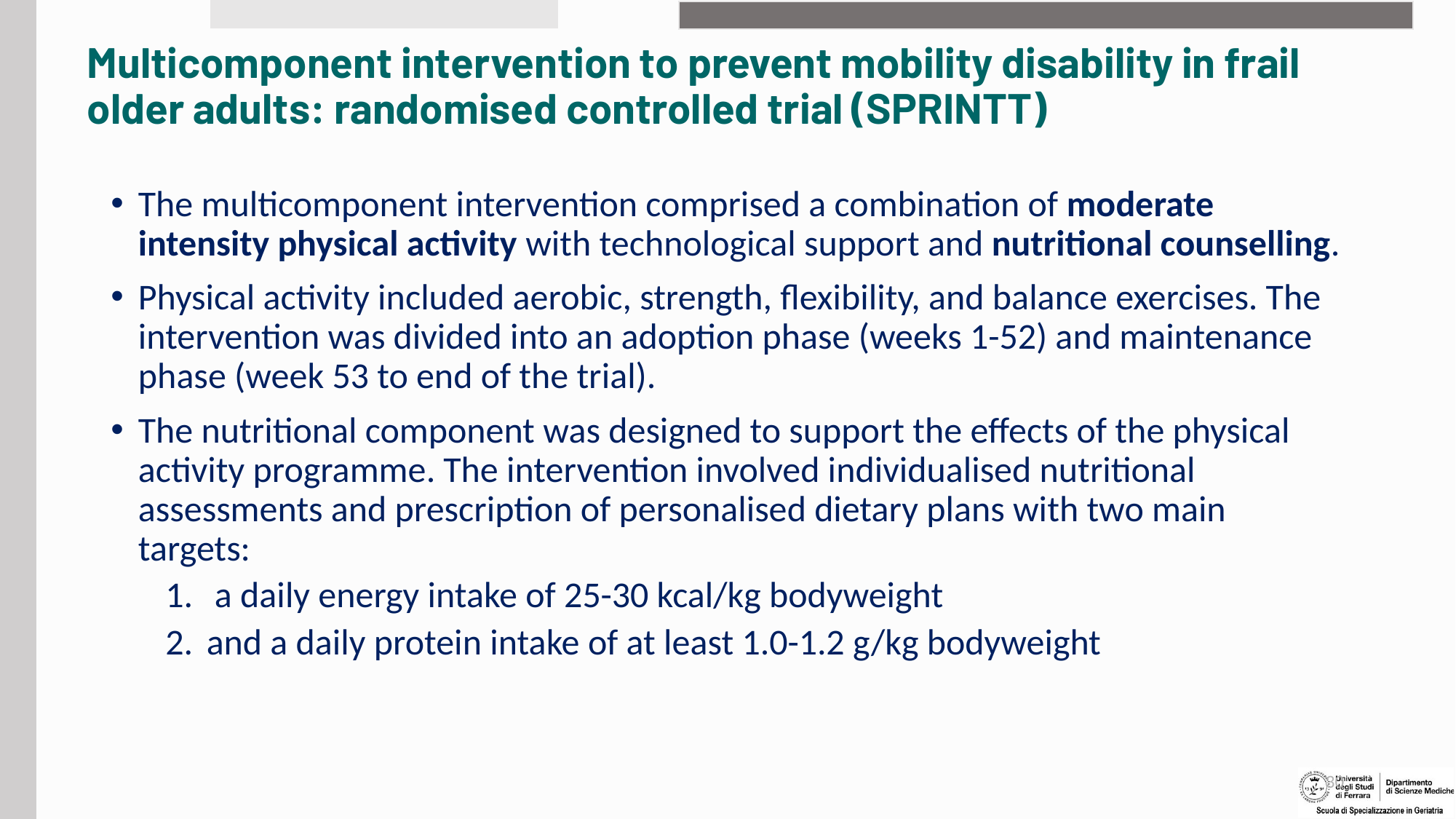

# Multicomponent intervention to prevent mobility disability in frail older adults: randomised controlled trial (SPRINTT)
The multicomponent intervention comprised a combination of moderate intensity physical activity with technological support and nutritional counselling.
Physical activity included aerobic, strength, flexibility, and balance exercises. The intervention was divided into an adoption phase (weeks 1-52) and maintenance phase (week 53 to end of the trial).
The nutritional component was designed to support the effects of the physical activity programme. The intervention involved individualised nutritional assessments and prescription of personalised dietary plans with two main targets:
 a daily energy intake of 25-30 kcal/kg bodyweight
and a daily protein intake of at least 1.0-1.2 g/kg bodyweight

30